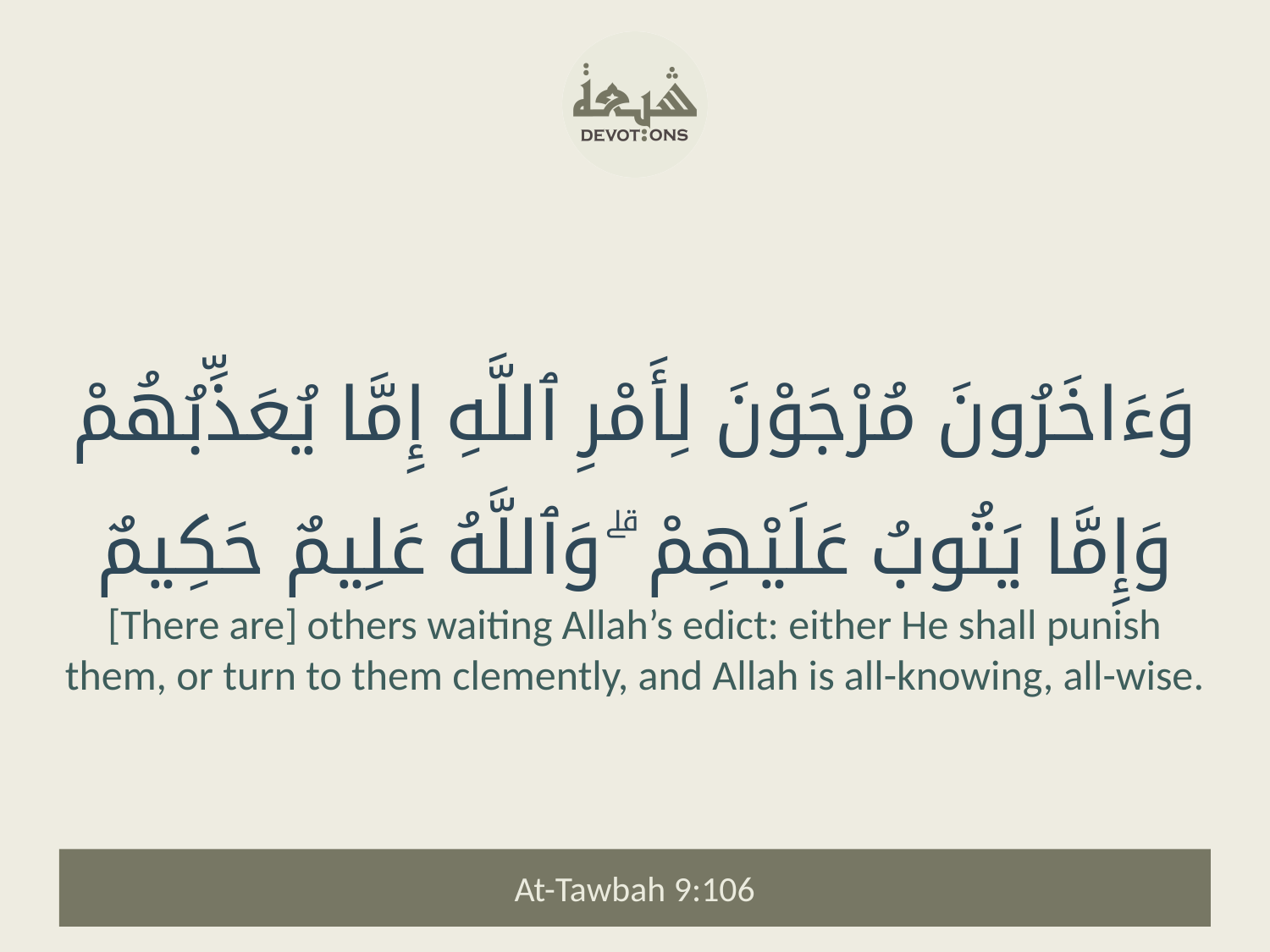

وَءَاخَرُونَ مُرْجَوْنَ لِأَمْرِ ٱللَّهِ إِمَّا يُعَذِّبُهُمْ وَإِمَّا يَتُوبُ عَلَيْهِمْ ۗ وَٱللَّهُ عَلِيمٌ حَكِيمٌ
[There are] others waiting Allah’s edict: either He shall punish them, or turn to them clemently, and Allah is all-knowing, all-wise.
At-Tawbah 9:106